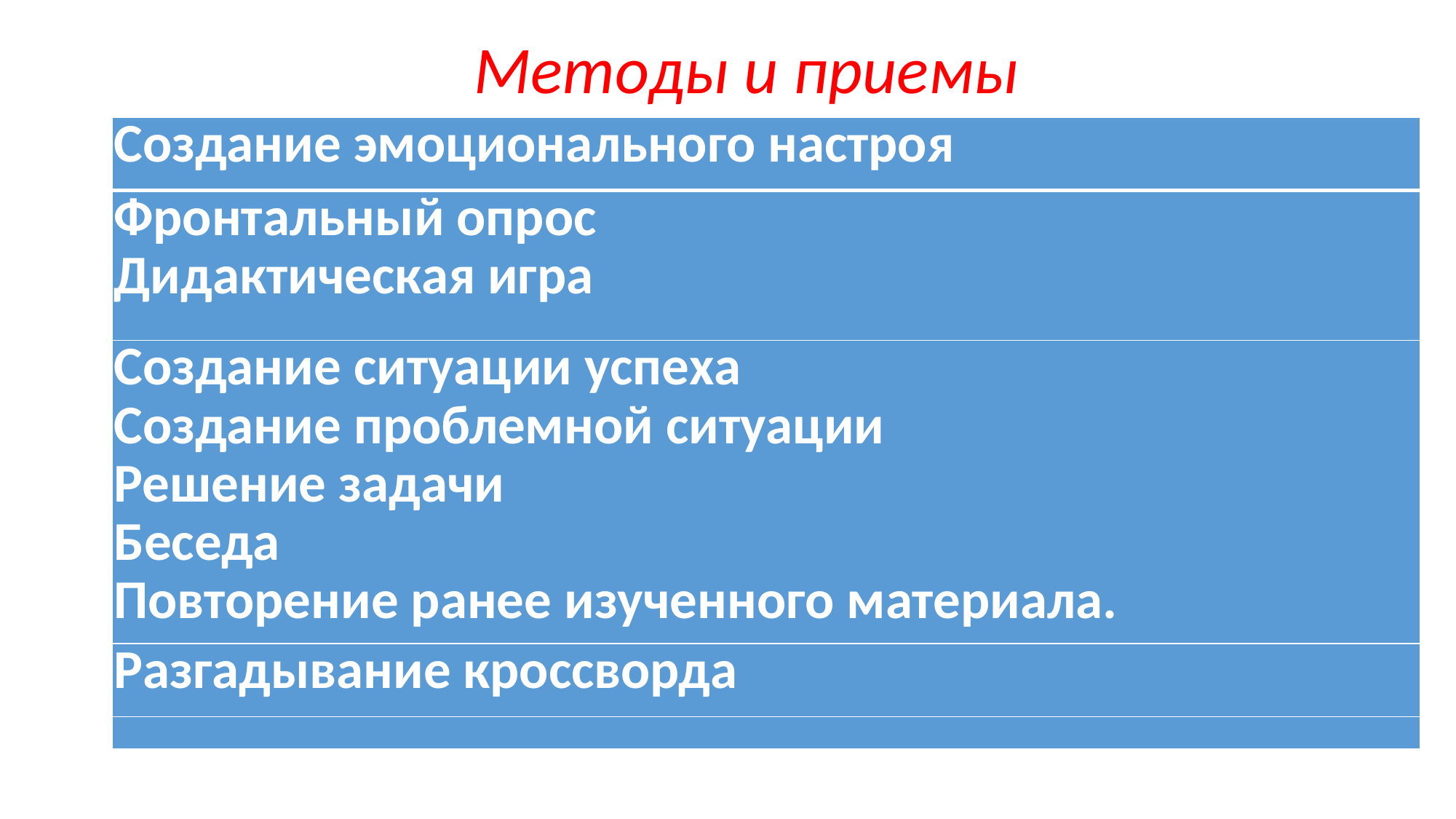

# Методы и приемы
| Создание эмоционального настроя |
| --- |
| Фронтальный опрос Дидактическая игра |
| Создание ситуации успеха Создание проблемной ситуации Решение задачи Беседа Повторение ранее изученного материала. |
| Разгадывание кроссворда |
|  |